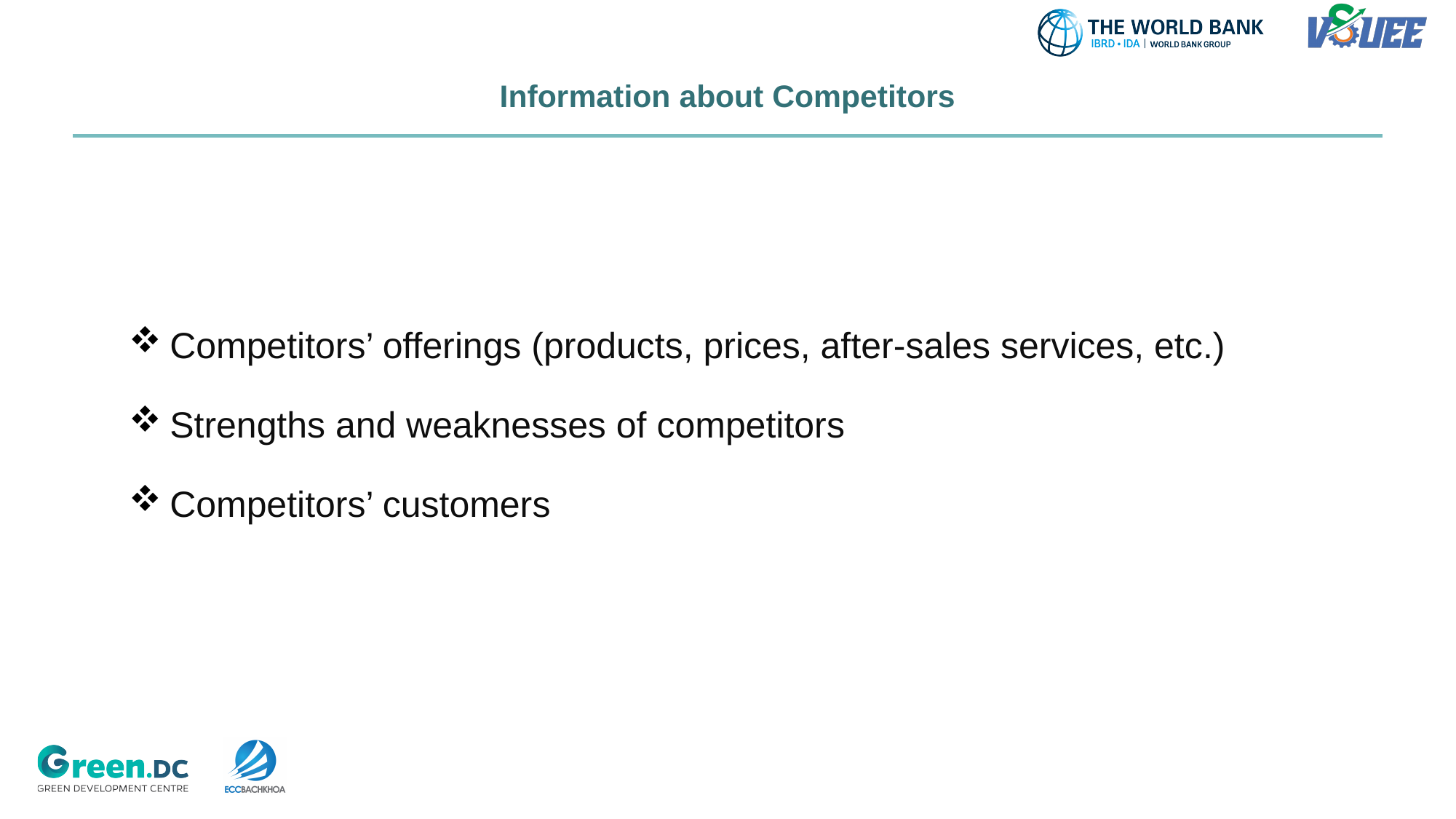

# Information about Competitors
Competitors’ offerings (products, prices, after-sales services, etc.)
Strengths and weaknesses of competitors
Competitors’ customers